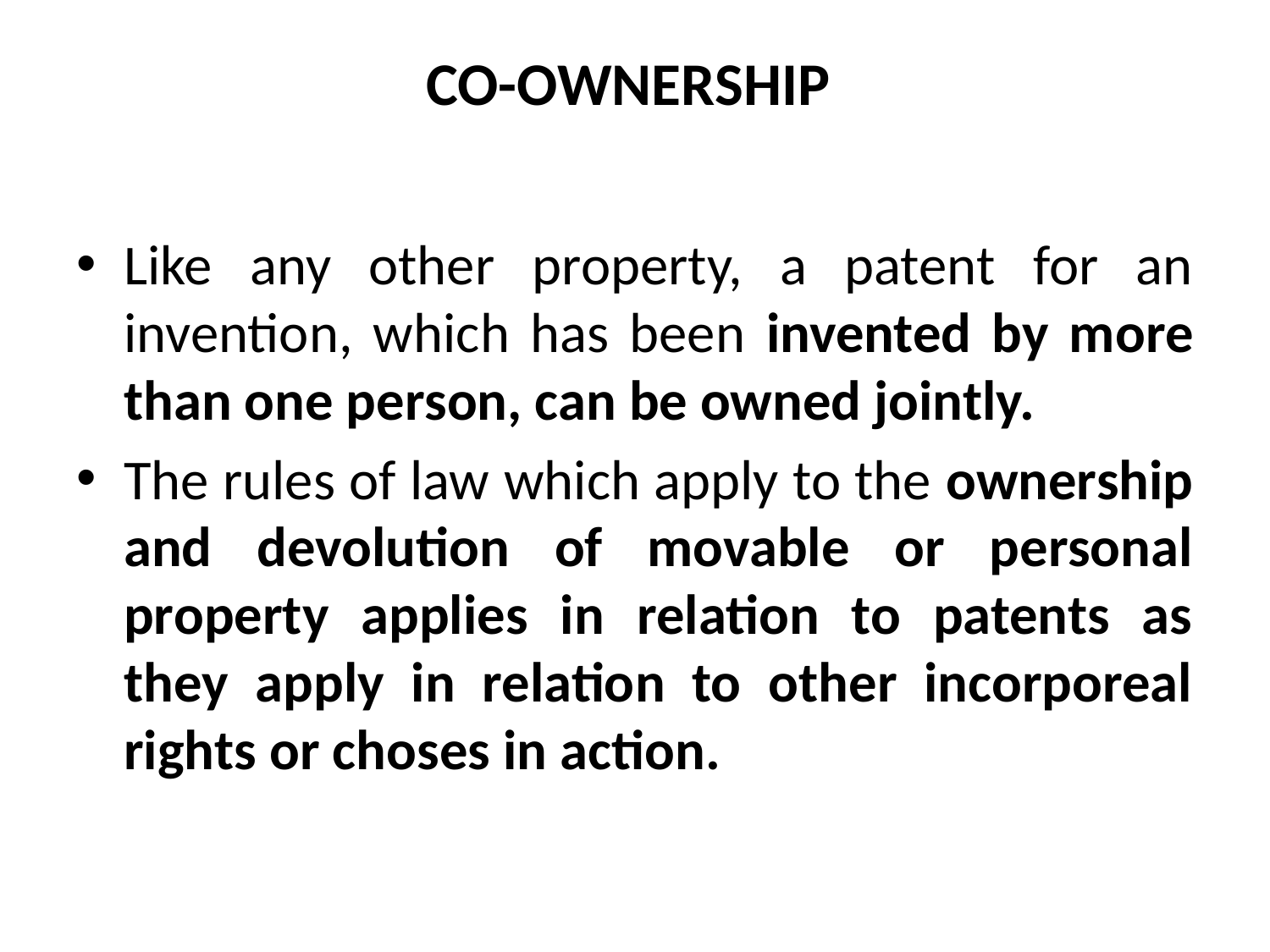

# CO-OWNERSHIP
Like any other property, a patent for an invention, which has been invented by more than one person, can be owned jointly.
The rules of law which apply to the ownership and devolution of movable or personal property applies in relation to patents as they apply in relation to other incorporeal rights or choses in action.